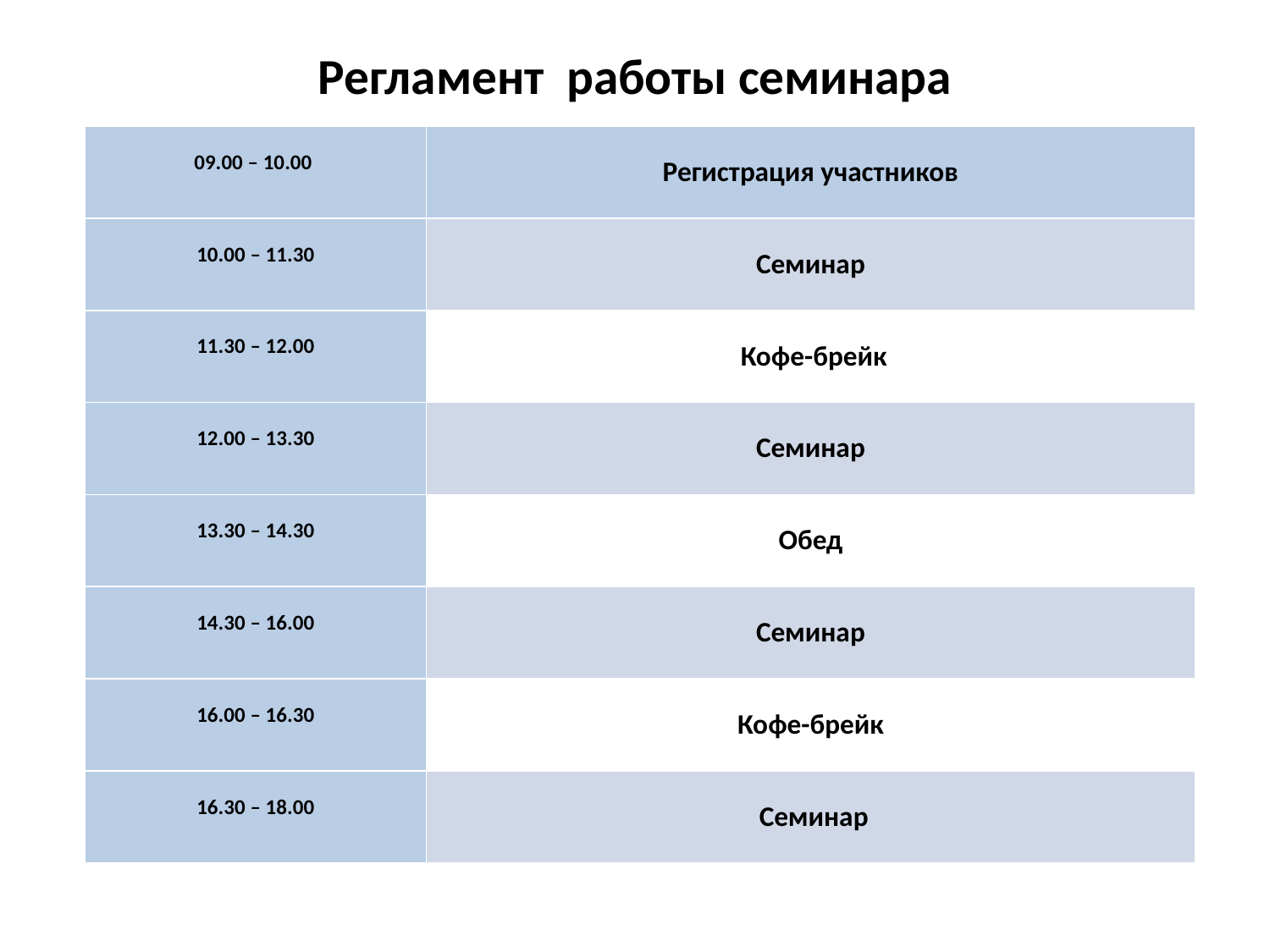

# Регламент  работы семинара
| 09.00 – 10.00 | Регистрация участников |
| --- | --- |
| 10.00 – 11.30 | Семинар |
| 11.30 – 12.00 | Кофе-брейк |
| 12.00 – 13.30 | Семинар |
| 13.30 – 14.30 | Обед |
| 14.30 – 16.00 | Семинар |
| 16.00 – 16.30 | Кофе-брейк |
| 16.30 – 18.00 | Семинар |